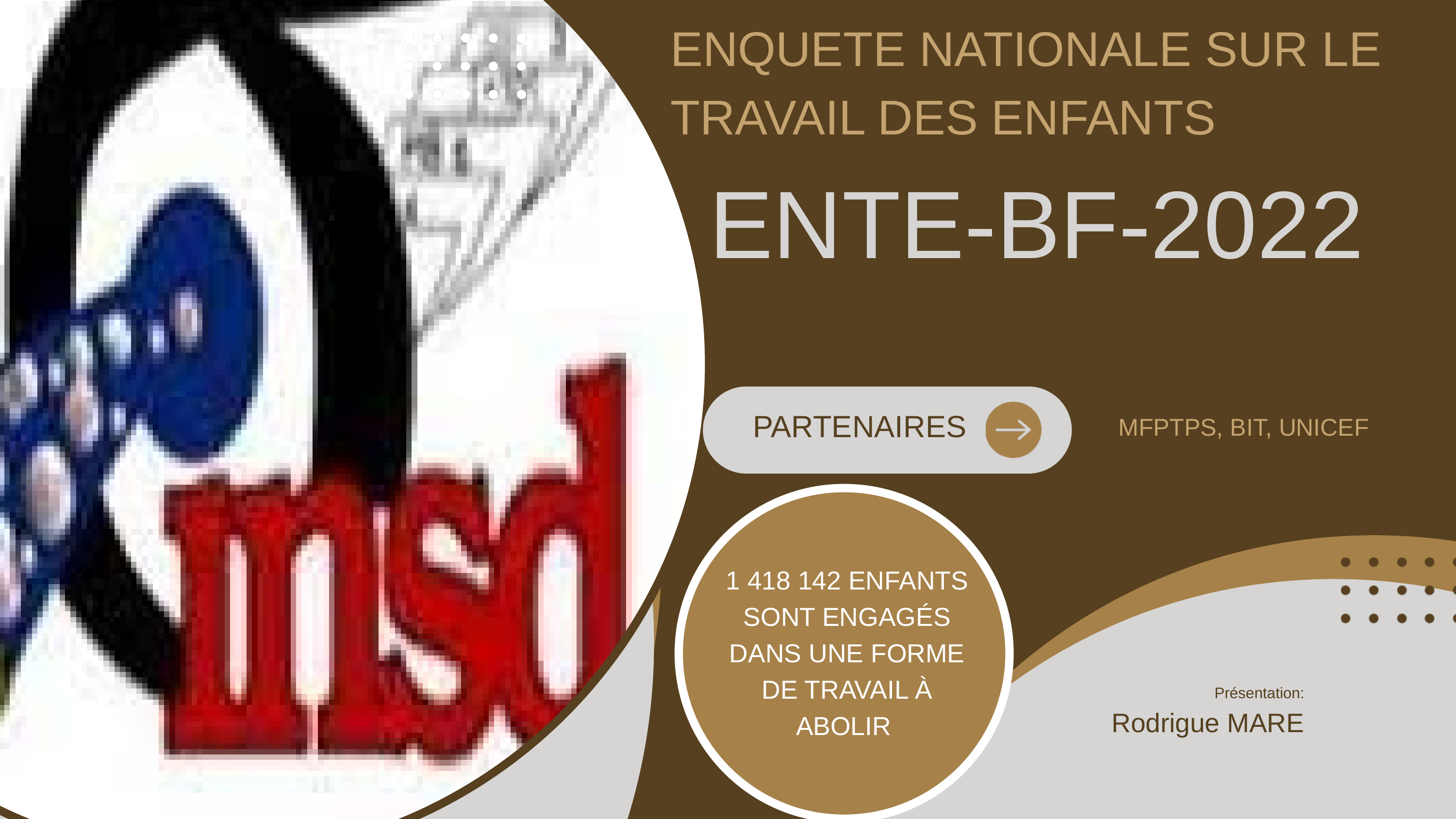

ENQUETE NATIONALE SUR LE TRAVAIL DES ENFANTS

ENTE-BF-2022

PARTENAIRES

MFPTPS, BIT, UNICEF

1 418 142 ENFANTS SONT ENGAGÉS DANS UNE FORME DE TRAVAIL À ABOLIR

Présentation:
Rodrigue MARE